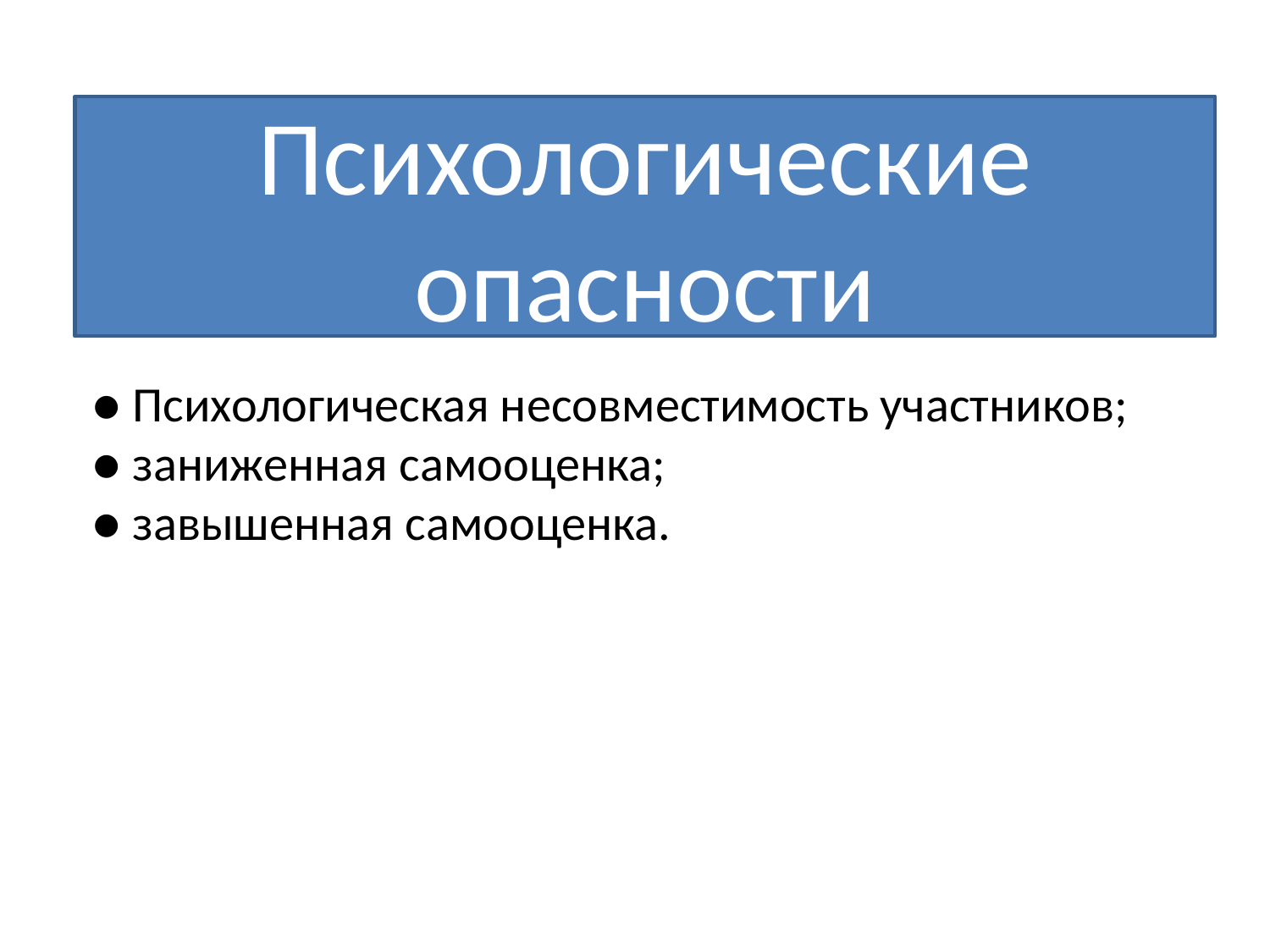

Психологические опасности
● Психологическая несовместимость участников;
● заниженная самооценка;
● завышенная самооценка.